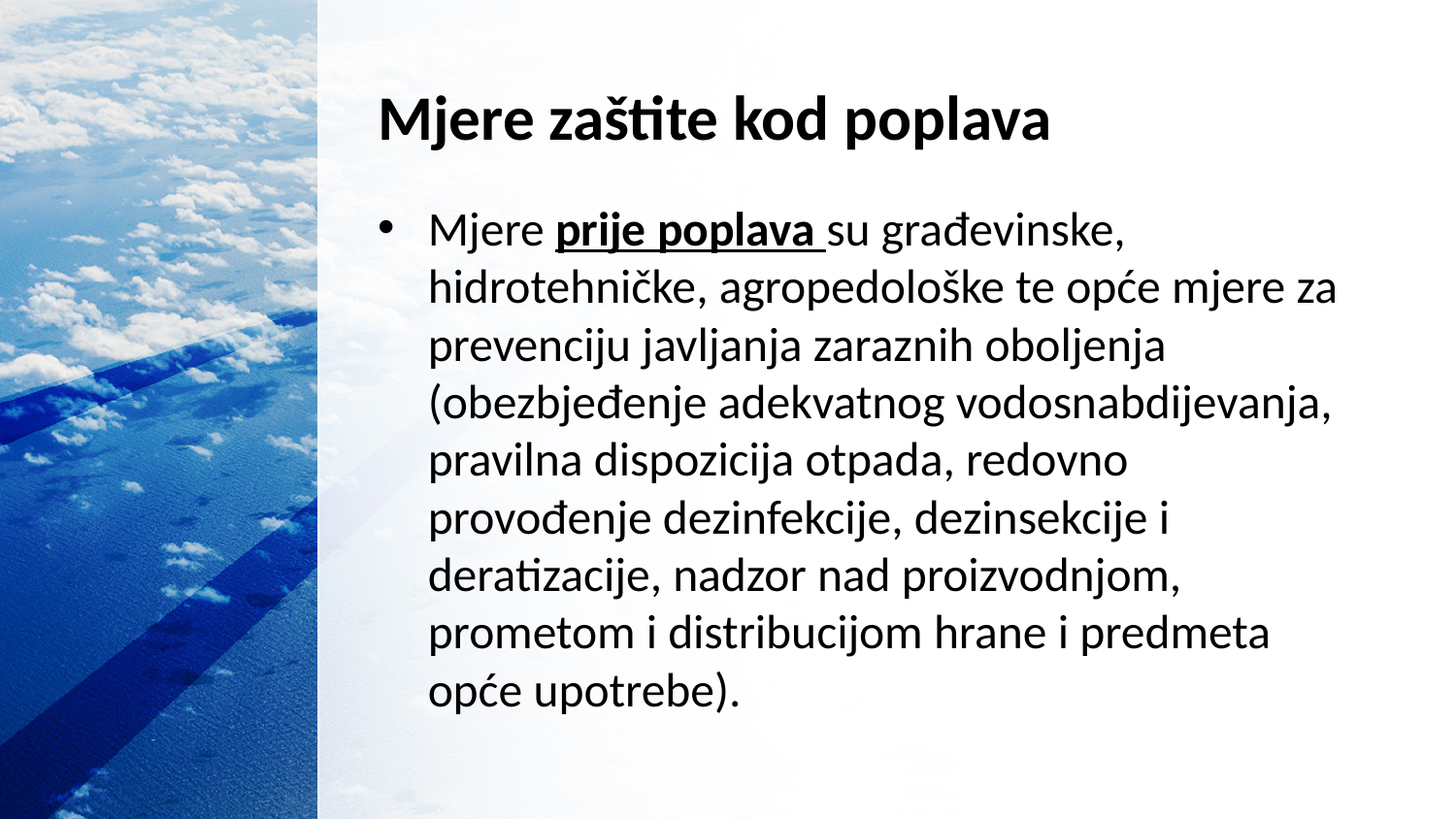

# Mjere zaštite kod poplava
Mjere prije poplava su građevinske, hidrotehničke, agropedološke te opće mjere za prevenciju javljanja zaraznih oboljenja (obezbjeđenje adekvatnog vodosnabdijevanja, pravilna dispozicija otpada, redovno provođenje dezinfekcije, dezinsekcije i deratizacije, nadzor nad proizvodnjom, prometom i distribucijom hrane i predmeta opće upotrebe).